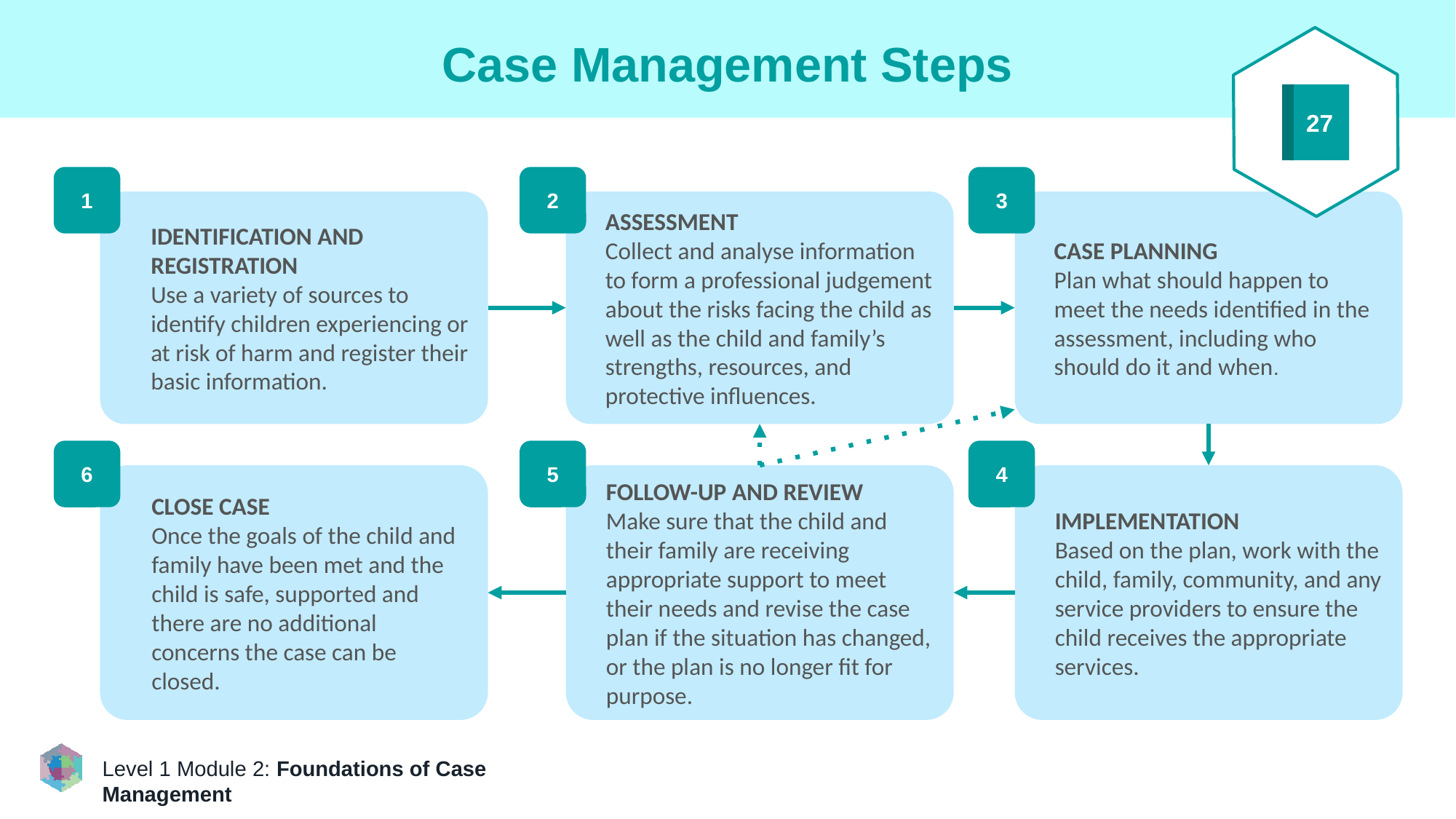

27

# Case Management Steps
1
2
3
IDENTIFICATION AND REGISTRATION
Use a variety of sources to identify children experiencing or at risk of harm and register their basic information.
ASSESSMENT
Collect and analyse information to form a professional judgement about the risks facing the child as well as the child and family’s strengths, resources, and protective influences.
CASE PLANNING
Plan what should happen to meet the needs identified in the assessment, including who should do it and when.
6
5
4
CLOSE CASE
Once the goals of the child and family have been met and the child is safe, supported and there are no additional concerns the case can be closed.
FOLLOW-UP AND REVIEW
Make sure that the child and their family are receiving appropriate support to meet their needs and revise the case plan if the situation has changed, or the plan is no longer fit for purpose.
IMPLEMENTATION
Based on the plan, work with the child, family, community, and any service providers to ensure the child receives the appropriate services.